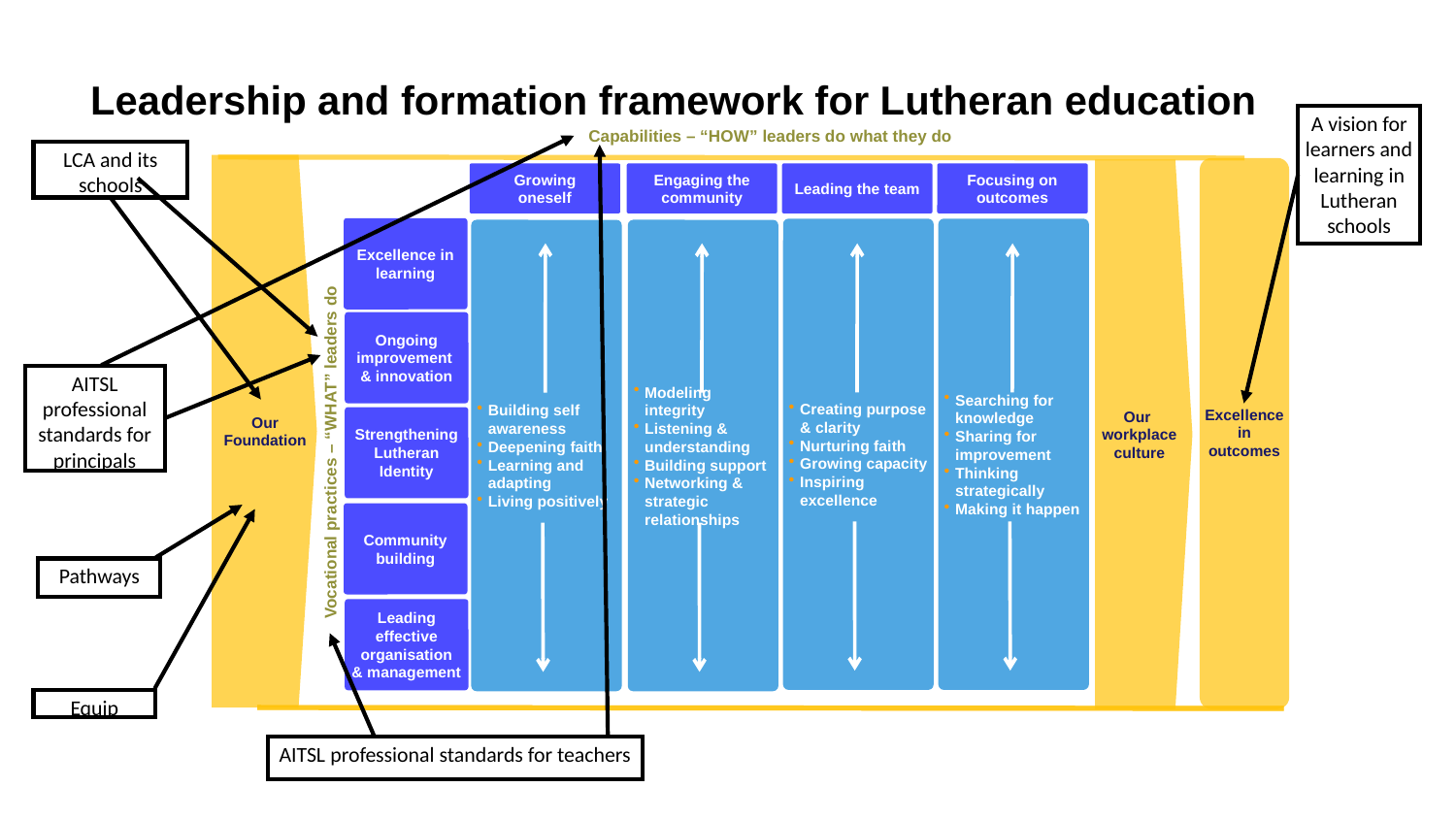

Leadership and formation framework for Lutheran education
Capabilities – “HOW” leaders do what they do
Our Foundation
Excellence in outcomes
Our  workplace
culture
Growing
oneself
Engaging the community
Leading the team
Focusing on outcomes
Excellence in learning
Ongoing improvement
& innovation
Strengthening
Lutheran Identity
Community
building
Leading effective organisation
& management
Creating purpose & clarity
Nurturing faith
Growing capacity
Inspiring excellence
Searching for knowledge
Sharing for improvement
Thinking strategically
Making it happen
Building self awareness
Deepening faith
Learning and adapting
Living positively
Modeling integrity
Listening & understanding
Building support
Networking & strategic relationships
Vocational practices – “WHAT” leaders do
A vision for learners and learning in Lutheran schools
LCA and its schools
AITSL professional standards for principals
Pathways
Equip
AITSL professional standards for teachers